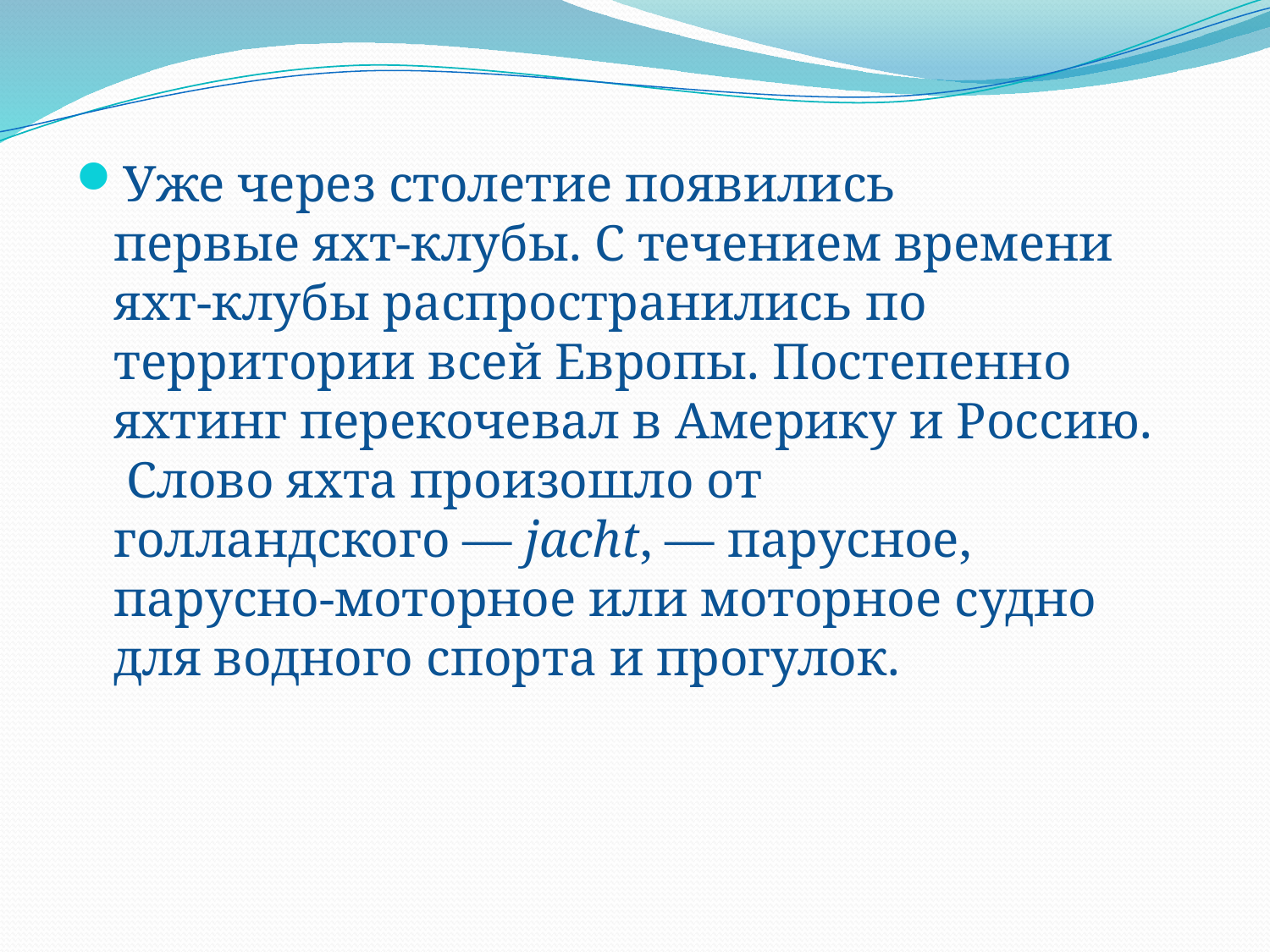

Уже через столетие появились первые яхт-клубы. С течением времени яхт-клубы распространились по территории всей Европы. Постепенно яхтинг перекочевал в Америку и Россию.
 Слово яхта произошло от голландского — jacht, — парусное, парусно-моторное или моторное судно для водного спорта и прогулок.